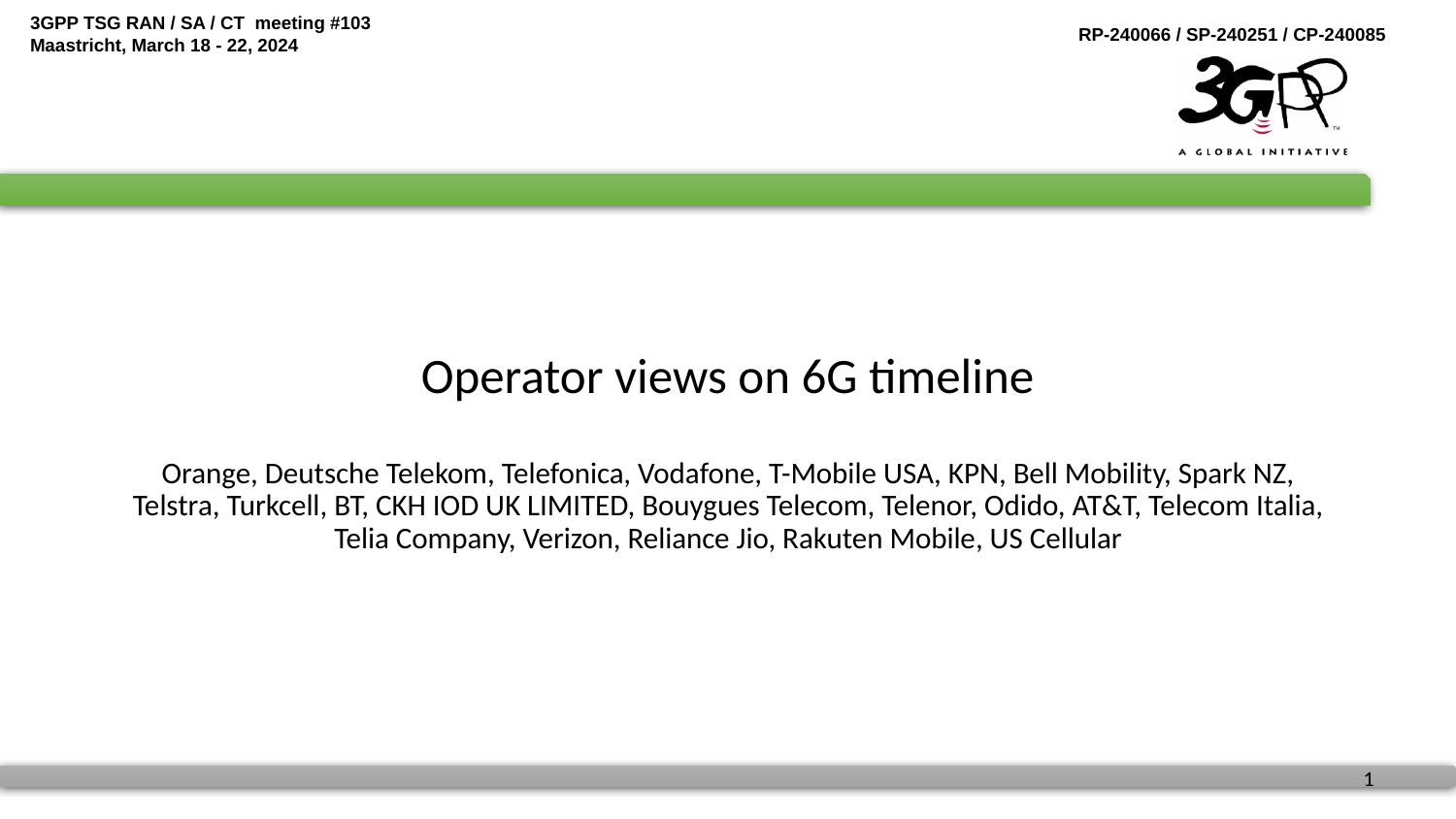

# Operator views on 6G timeline Orange, Deutsche Telekom, Telefonica, Vodafone, T-Mobile USA, KPN, Bell Mobility, Spark NZ, Telstra, Turkcell, BT, CKH IOD UK LIMITED, Bouygues Telecom, Telenor, Odido, AT&T, Telecom Italia, Telia Company, Verizon, Reliance Jio, Rakuten Mobile, US Cellular